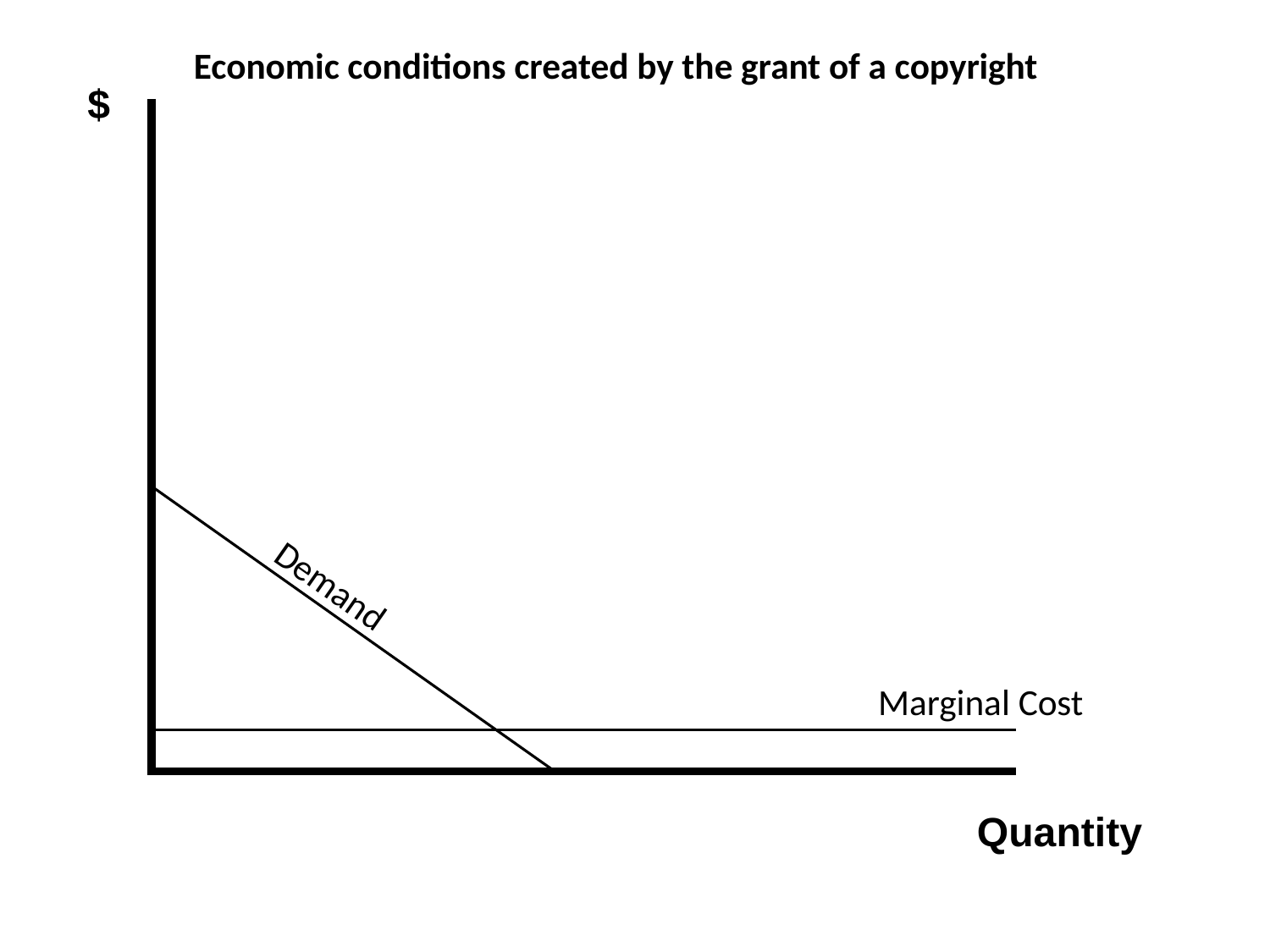

Economic conditions created by the grant of a copyright
$
Demand
Marginal Cost
Quantity